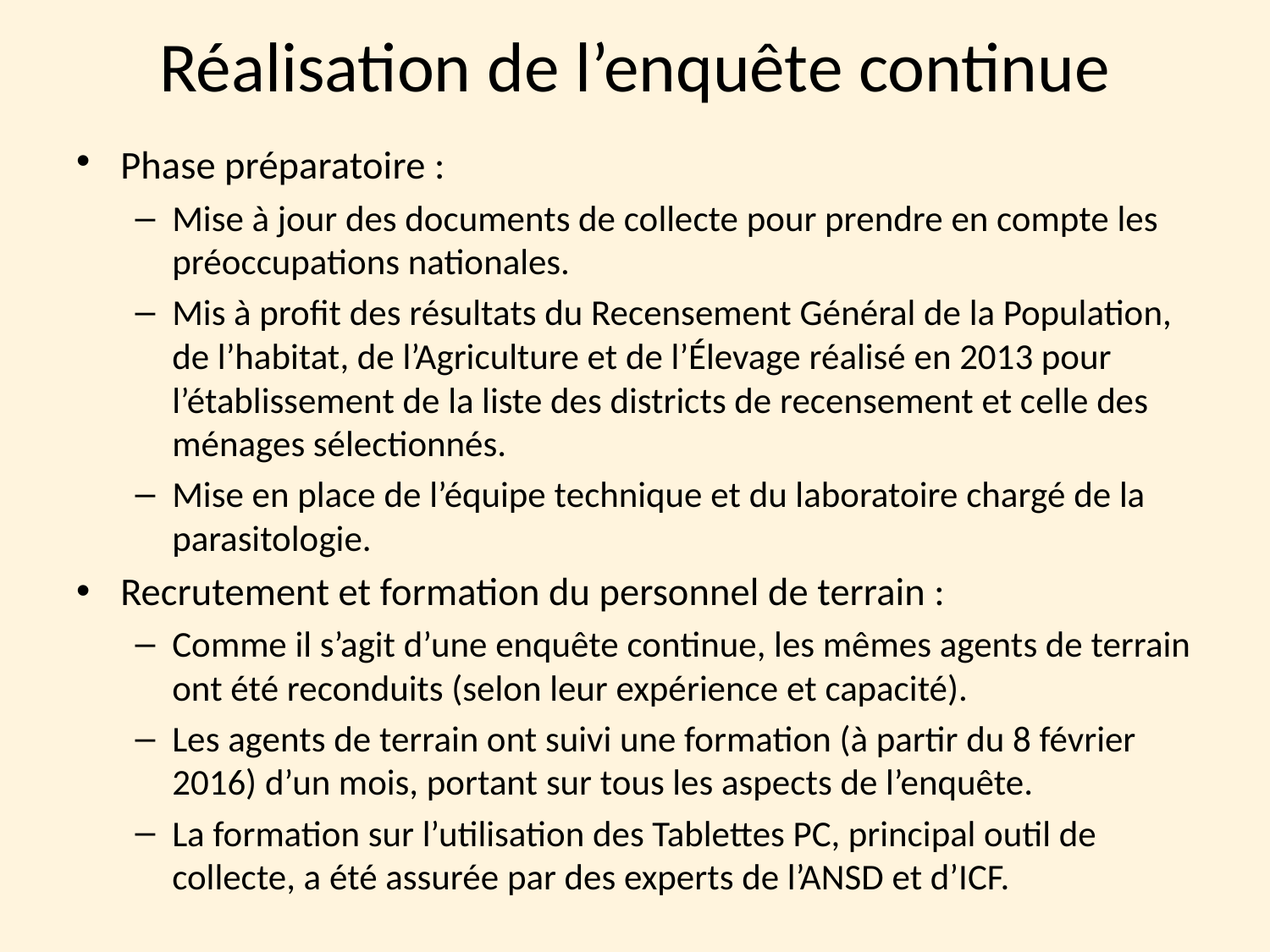

# Réalisation de l’enquête continue
Phase préparatoire :
Mise à jour des documents de collecte pour prendre en compte les préoccupations nationales.
Mis à profit des résultats du Recensement Général de la Population, de l’habitat, de l’Agriculture et de l’Élevage réalisé en 2013 pour l’établissement de la liste des districts de recensement et celle des ménages sélectionnés.
Mise en place de l’équipe technique et du laboratoire chargé de la parasitologie.
Recrutement et formation du personnel de terrain :
Comme il s’agit d’une enquête continue, les mêmes agents de terrain ont été reconduits (selon leur expérience et capacité).
Les agents de terrain ont suivi une formation (à partir du 8 février 2016) d’un mois, portant sur tous les aspects de l’enquête.
La formation sur l’utilisation des Tablettes PC, principal outil de collecte, a été assurée par des experts de l’ANSD et d’ICF.